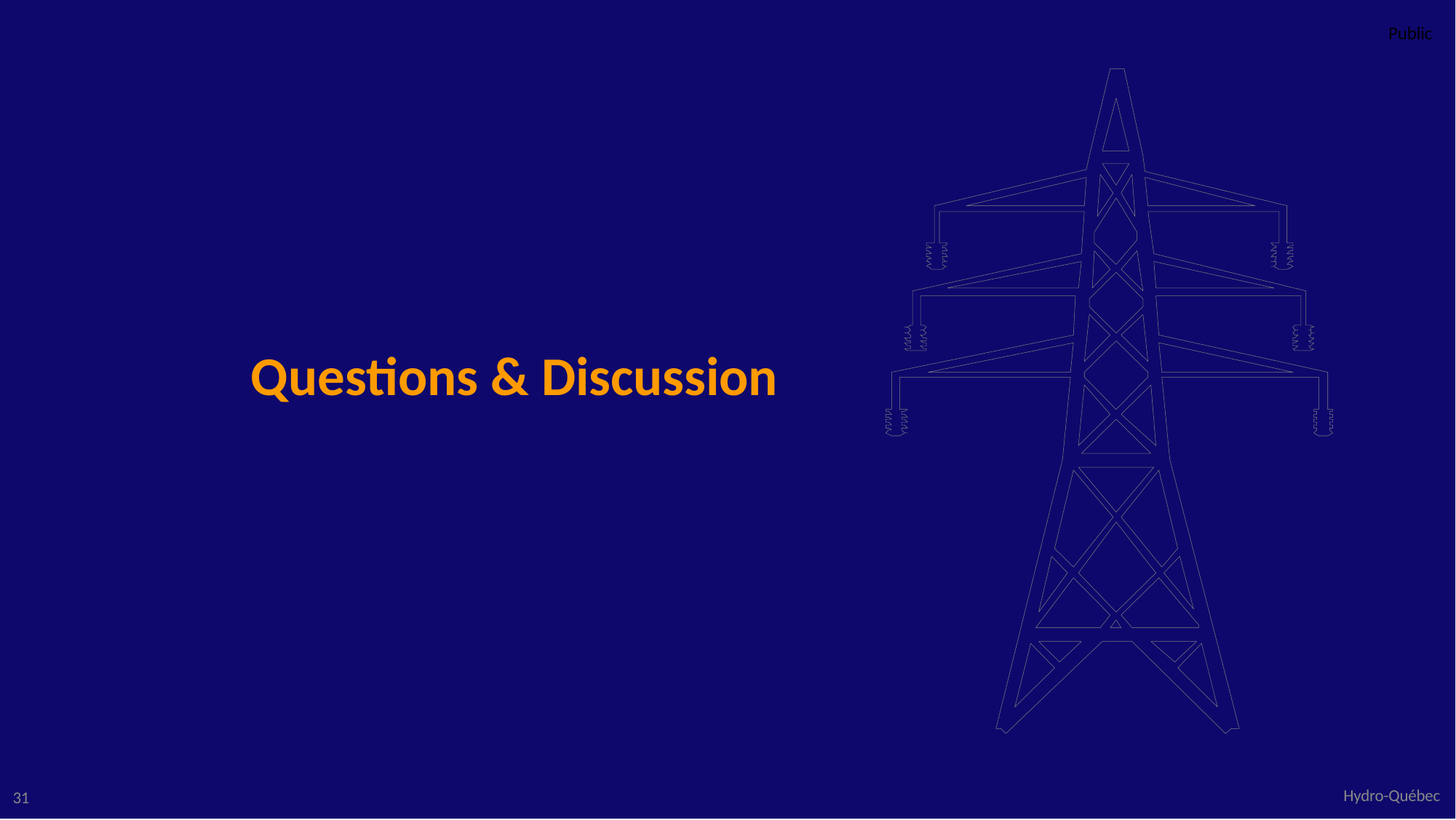

Public

# Questions & Discussion
Hydro-Québec
31